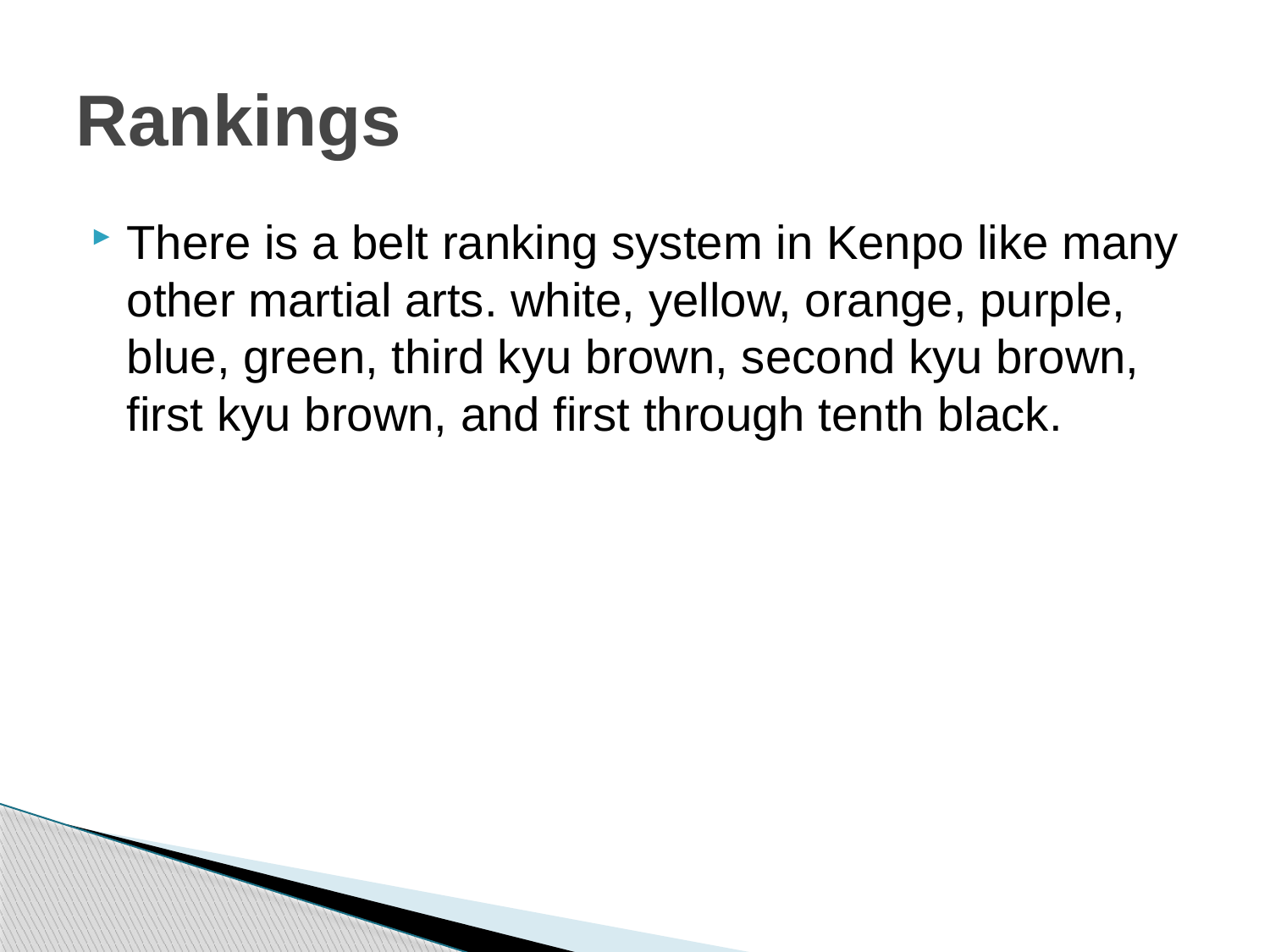

# Rankings
There is a belt ranking system in Kenpo like many other martial arts. white, yellow, orange, purple, blue, green, third kyu brown, second kyu brown, first kyu brown, and first through tenth black.